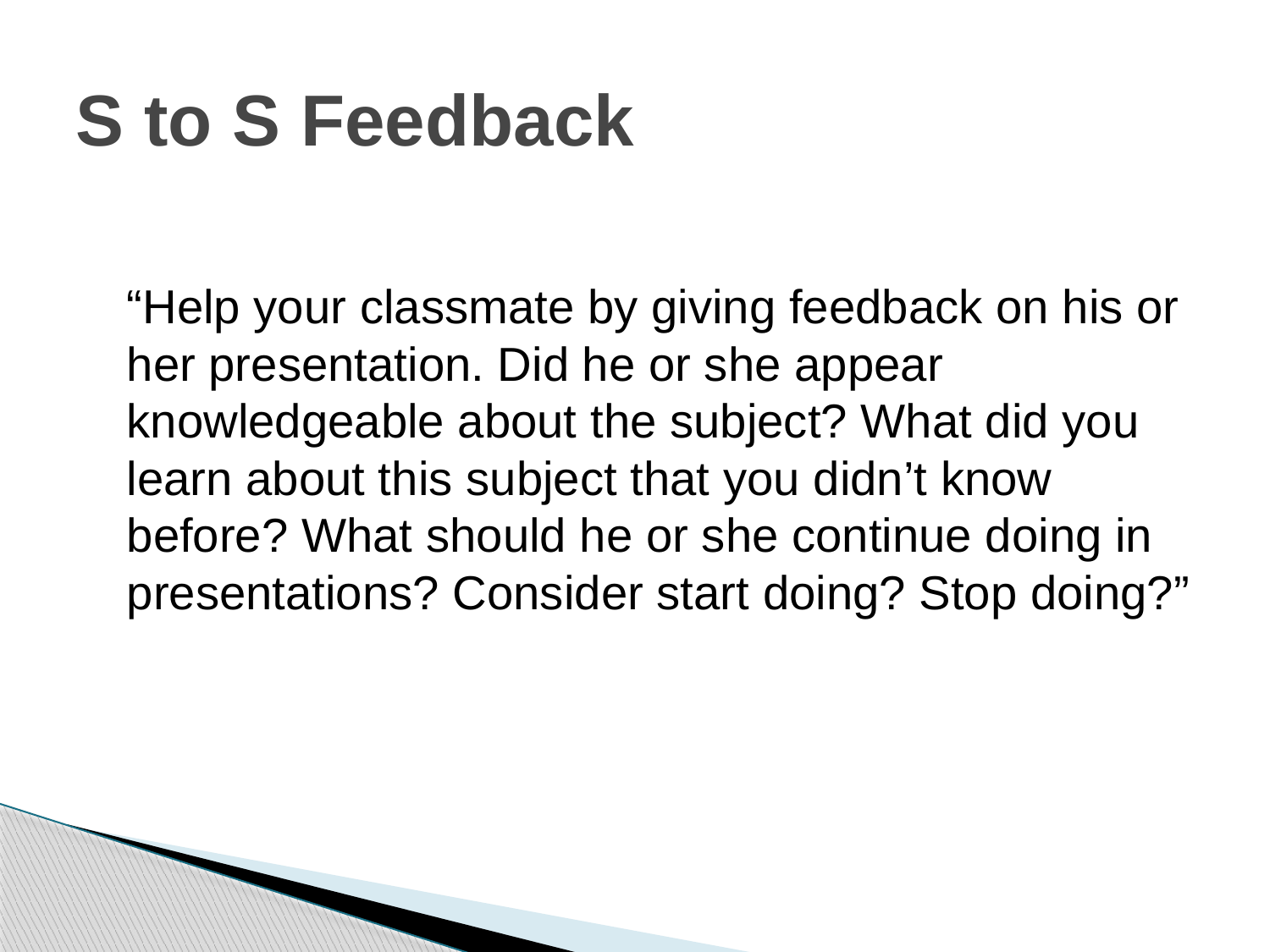

# S to S Feedback

	“Help your classmate by giving feedback on his or her presentation. Did he or she appear knowledgeable about the subject? What did you learn about this subject that you didn’t know before? What should he or she continue doing in presentations? Consider start doing? Stop doing?”